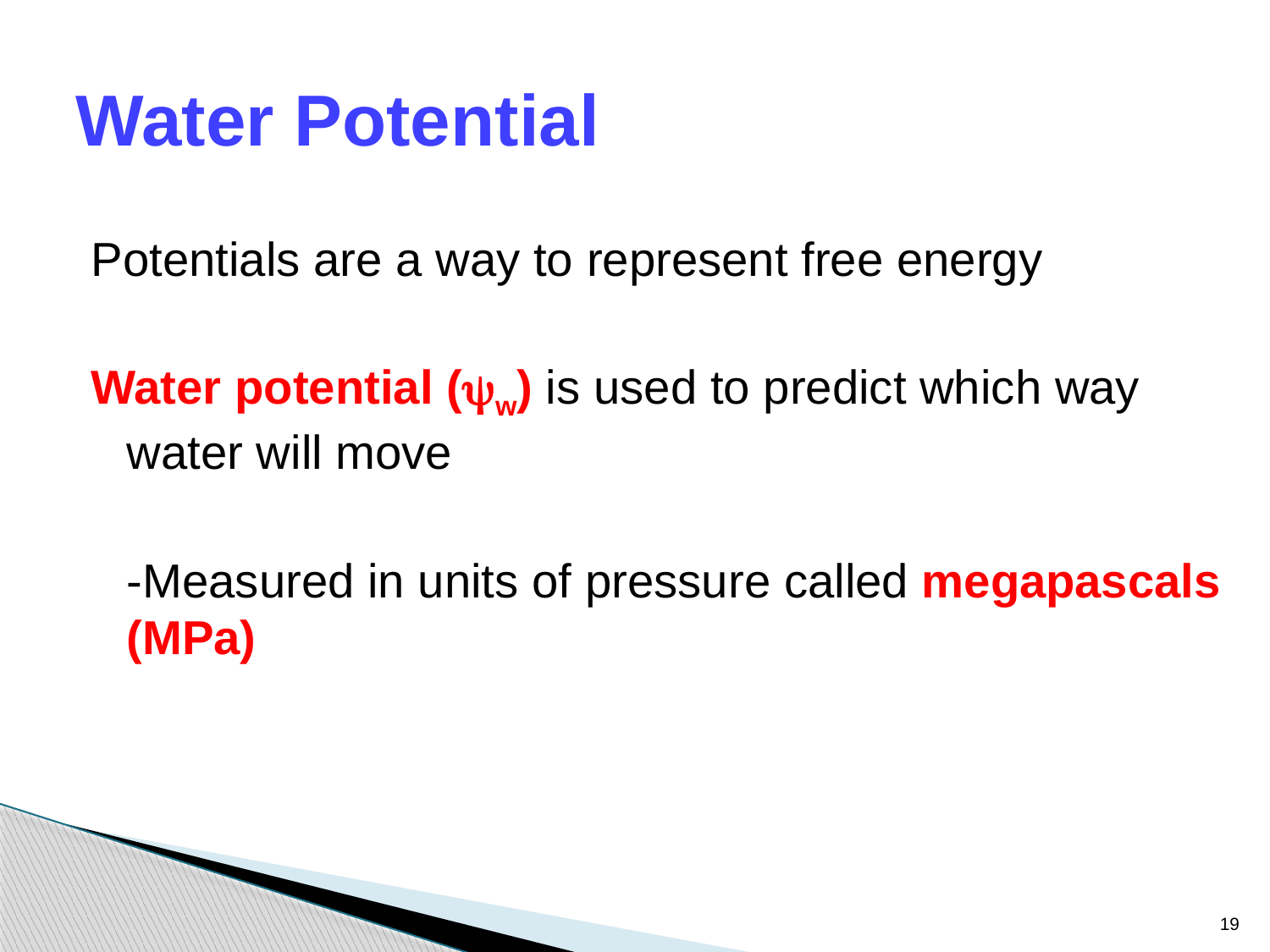

# Water Potential
Potentials are a way to represent free energy

Water potential (ψw) is used to predict which way water will move

	-Measured in units of pressure called megapascals (MPa)
19